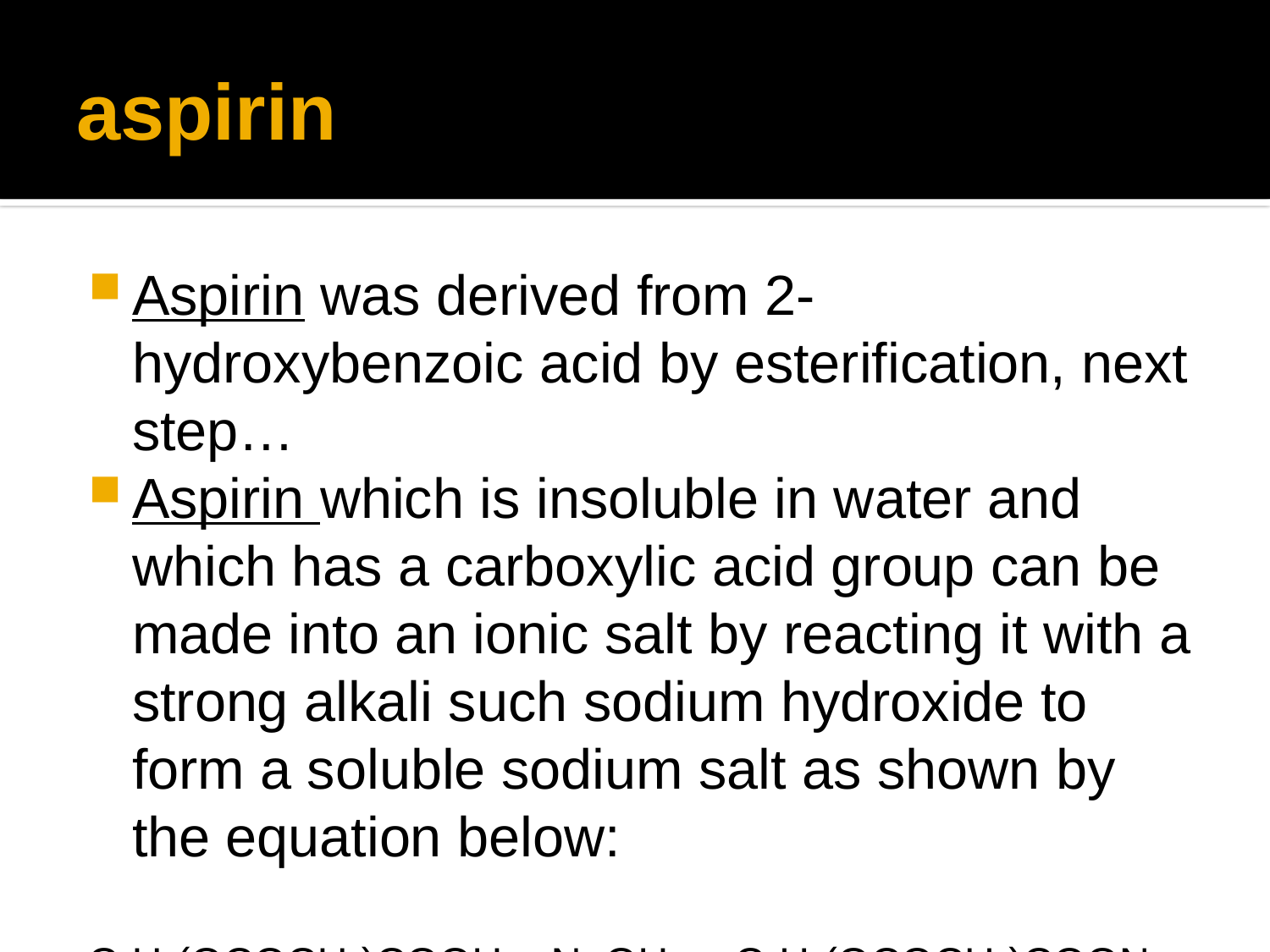

# aspirin
Aspirin was derived from 2-hydroxybenzoic acid by esterification, next step…
Aspirin which is insoluble in water and which has a carboxylic acid group can be made into an ionic salt by reacting it with a strong alkali such sodium hydroxide to form a soluble sodium salt as shown by the equation below:

C6H4(OCOCH3)COOH + NaOH → C6H4(OCOCH3)COONa + H2O